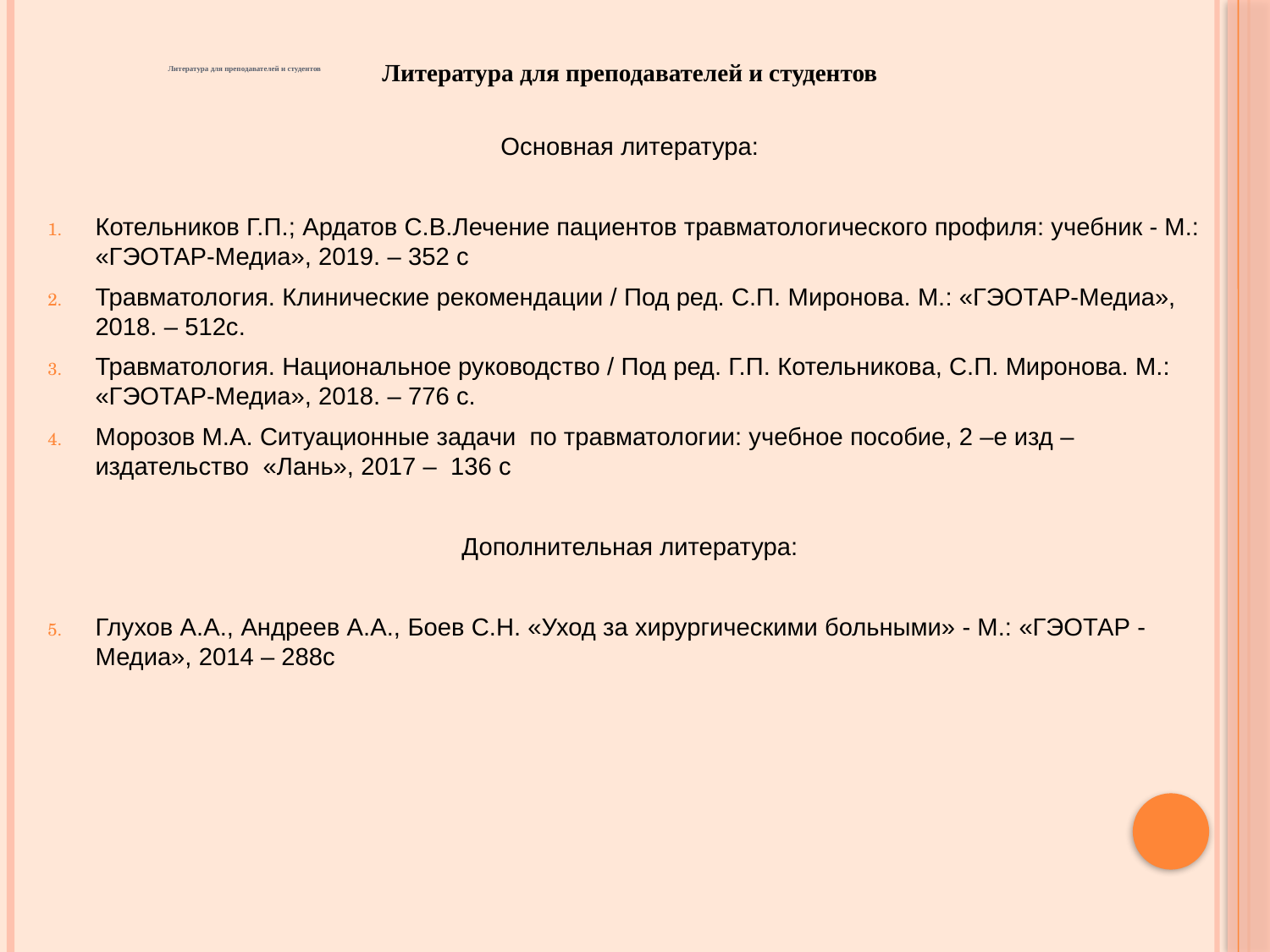

Литература для преподавателей и студентов

Основная литература:

Котельников Г.П.; Ардатов С.В.Лечение пациентов травматологического профиля: учебник - М.: «ГЭОТАР-Медиа», 2019. – 352 с
Травматология. Клинические рекомендации / Под ред. С.П. Миронова. М.: «ГЭОТАР-Медиа», 2018. – 512с.
Травматология. Национальное руководство / Под ред. Г.П. Котельникова, С.П. Миронова. М.: «ГЭОТАР-Медиа», 2018. – 776 с.
Морозов М.А. Ситуационные задачи  по травматологии: учебное пособие, 2 –е изд – издательство  «Лань», 2017 –  136 с

Дополнительная литература:

Глухов А.А., Андреев А.А., Боев С.Н. «Уход за хирургическими больными» - М.: «ГЭОТАР - Медиа», 2014 – 288с

Литература для преподавателей и студентов